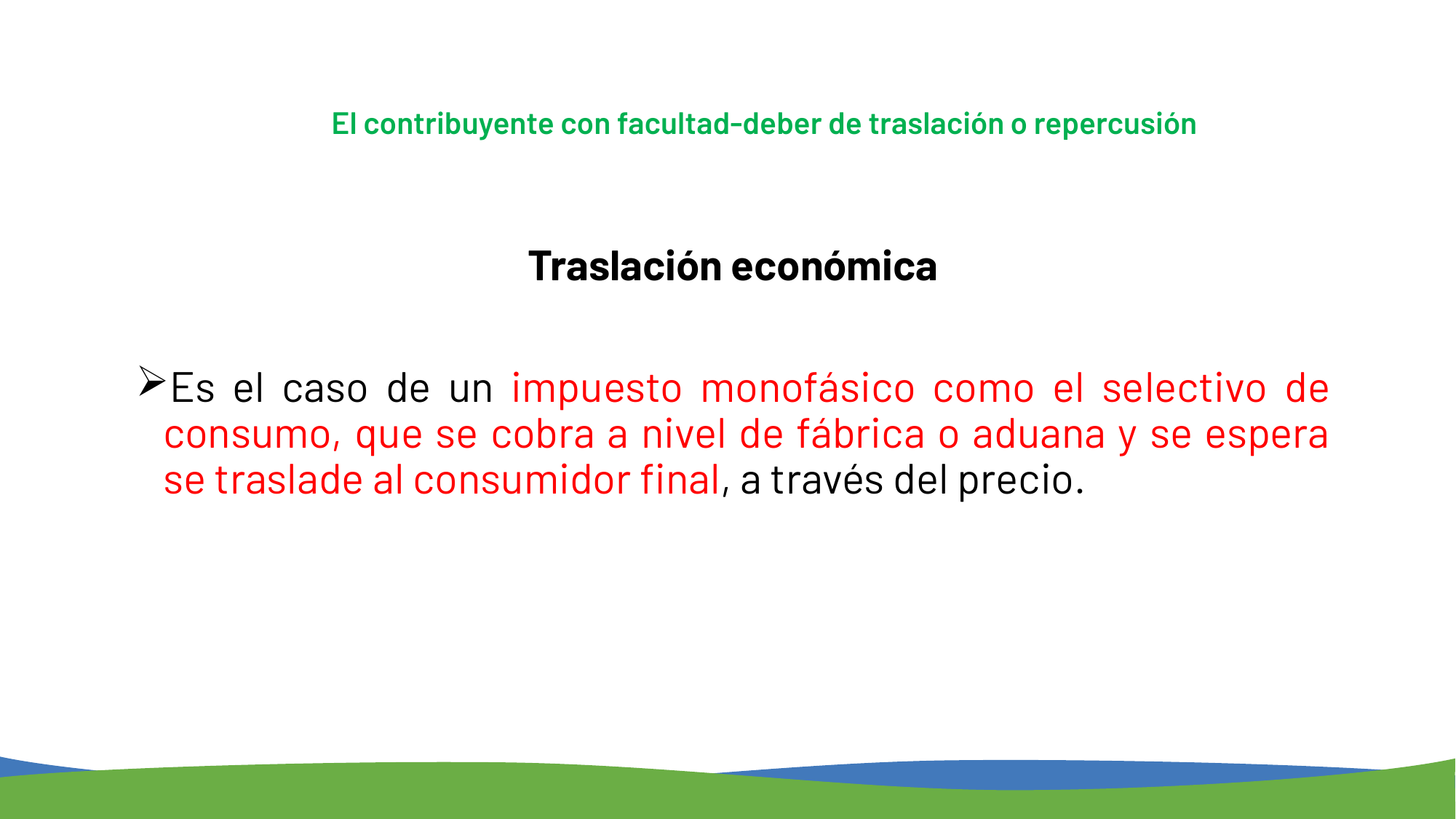

El contribuyente con facultad-deber de traslación o repercusión

Traslación económica

Es el caso de un impuesto monofásico como el selectivo de consumo, que se cobra a nivel de fábrica o aduana y se espera se traslade al consumidor final, a través del precio.